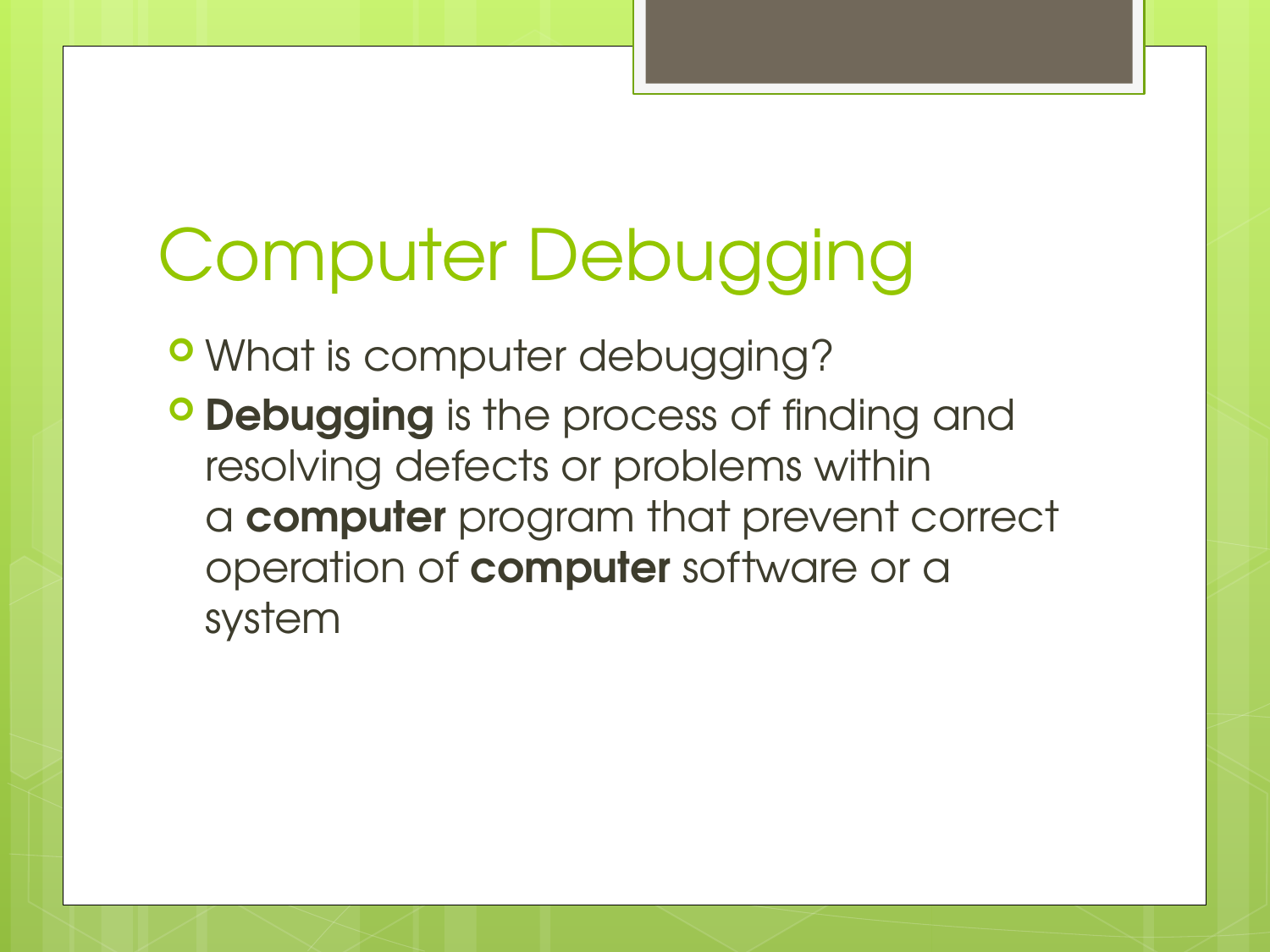

# Computer Debugging
What is computer debugging?
Debugging is the process of finding and resolving defects or problems within a computer program that prevent correct operation of computer software or a system